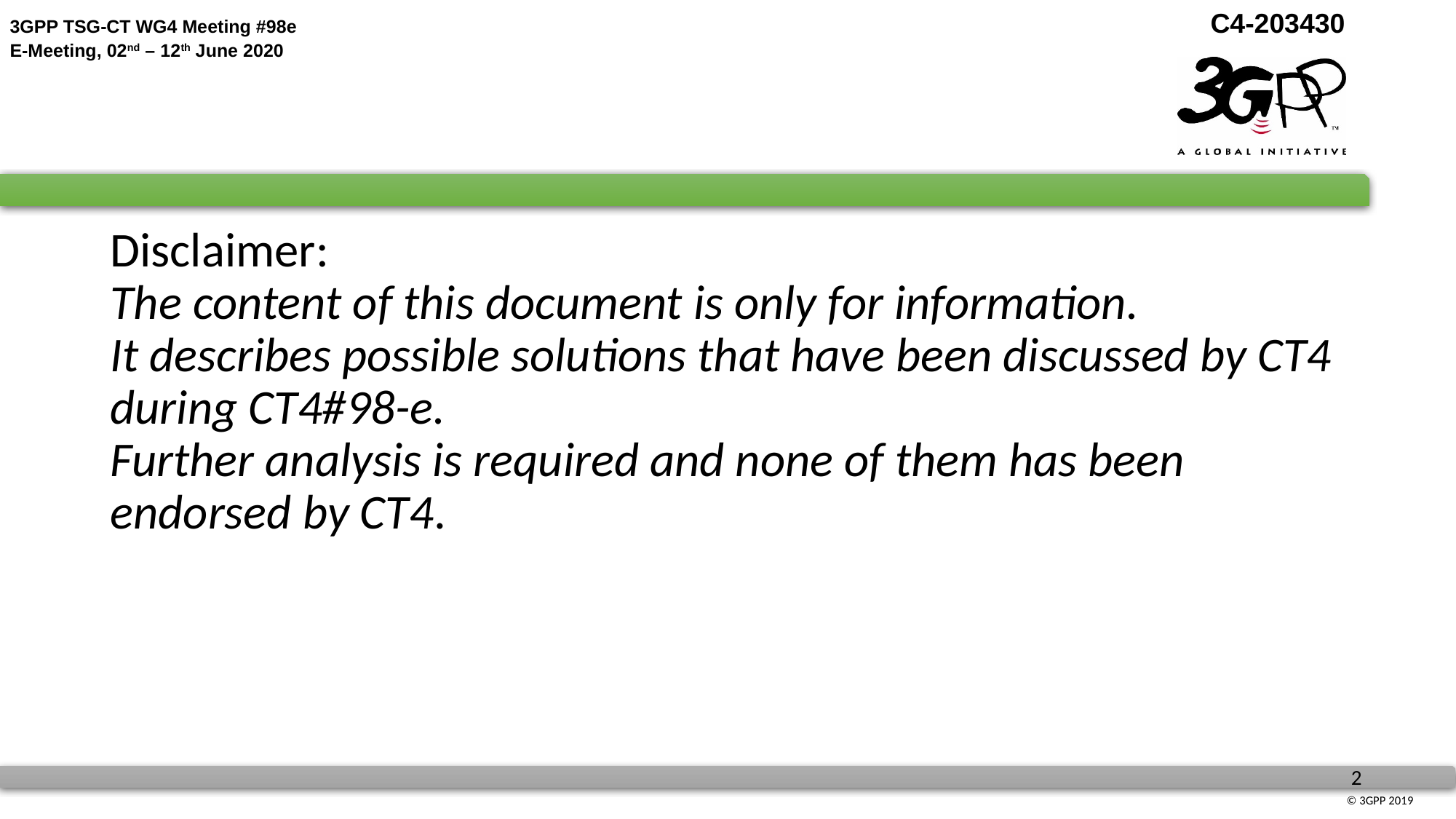

# Disclaimer: The content of this document is only for information. It describes possible solutions that have been discussed by CT4 during CT4#98-e. Further analysis is required and none of them has been endorsed by CT4.